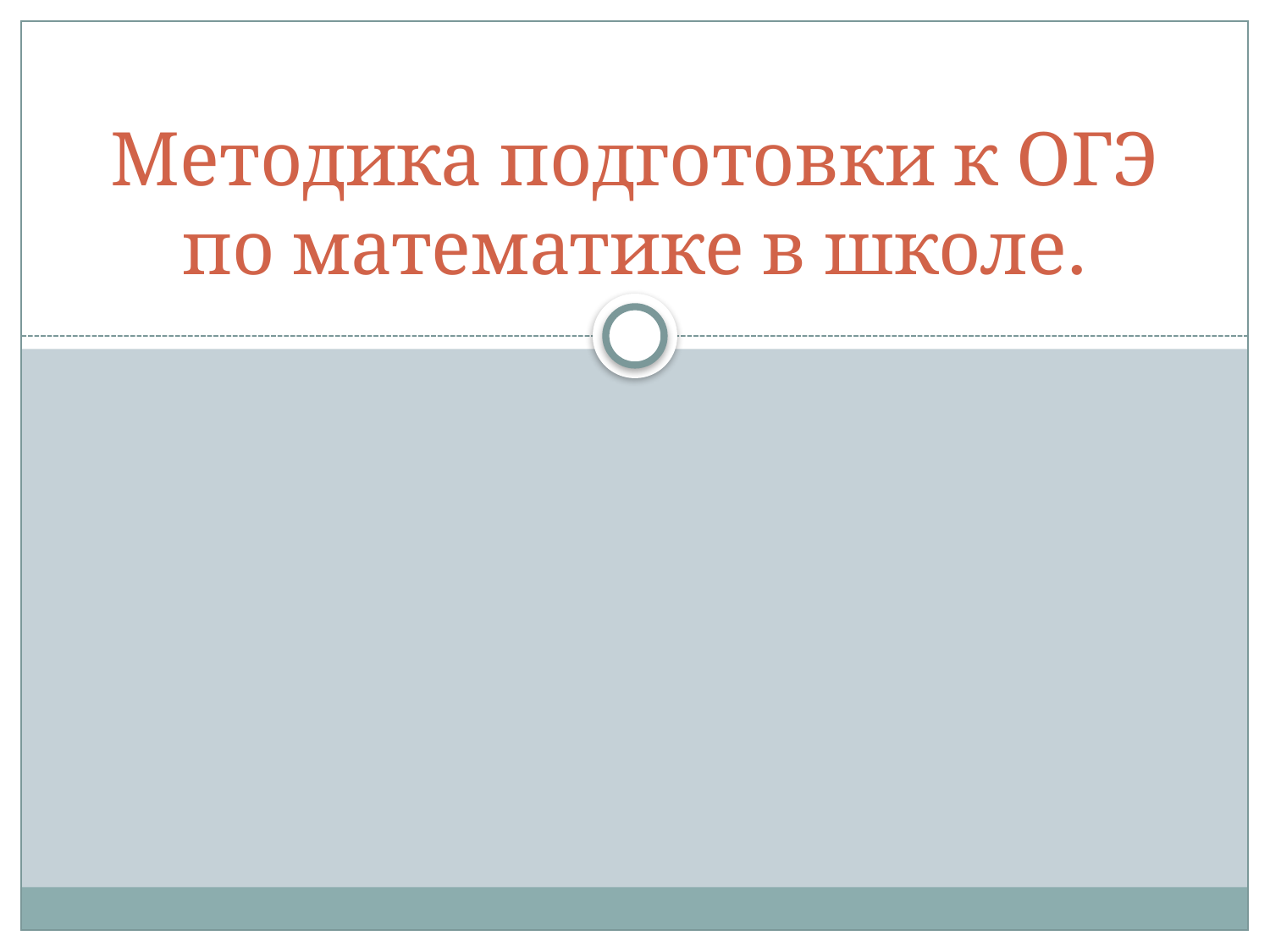

# Методика подготовки к ОГЭ по математике в школе.